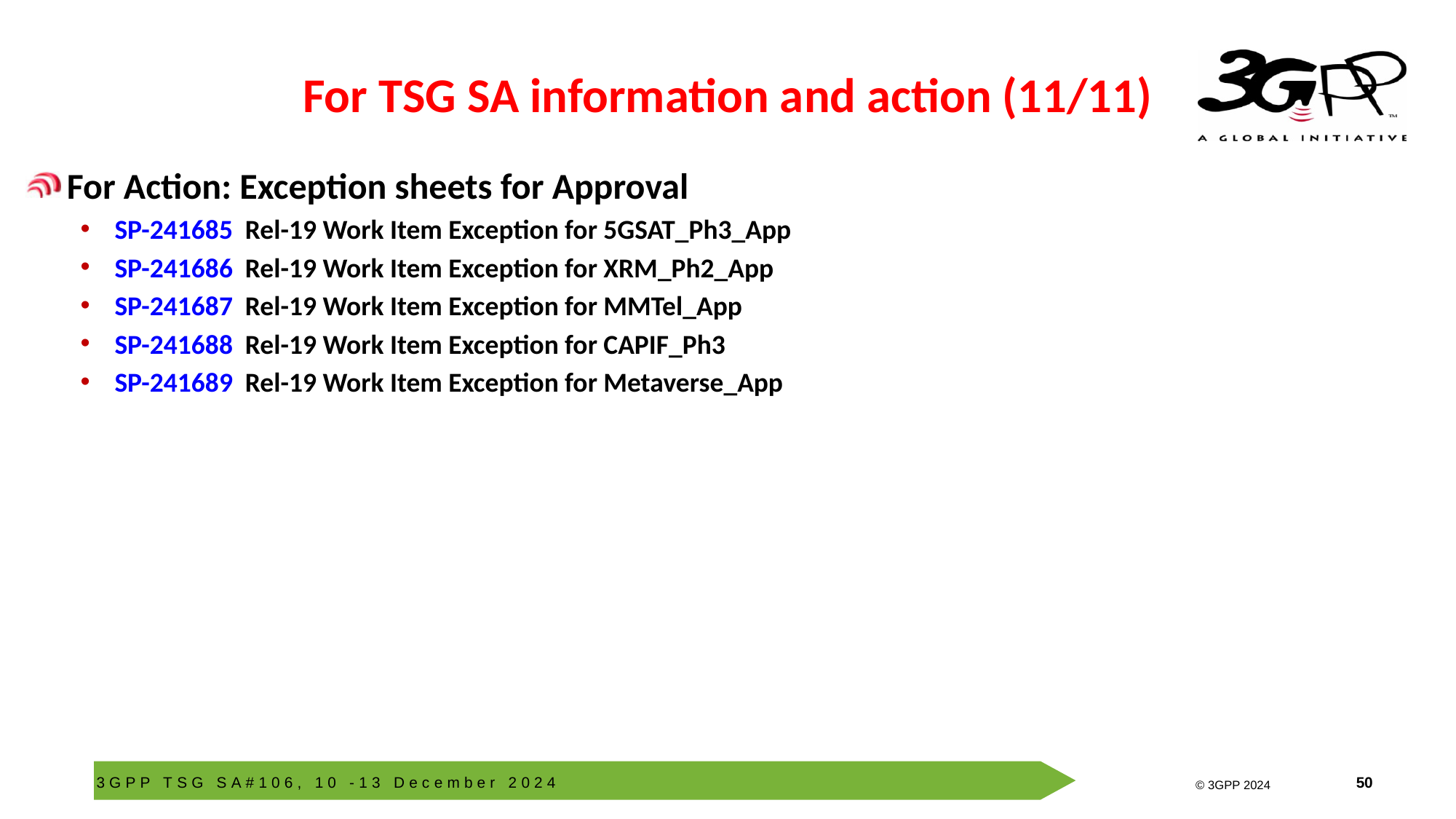

# For TSG SA information and action (11/11)
For Action: Exception sheets for Approval
SP-241685  Rel-19 Work Item Exception for 5GSAT_Ph3_App
SP-241686  Rel-19 Work Item Exception for XRM_Ph2_App
SP-241687  Rel-19 Work Item Exception for MMTel_App
SP-241688  Rel-19 Work Item Exception for CAPIF_Ph3
SP-241689  Rel-19 Work Item Exception for Metaverse_App